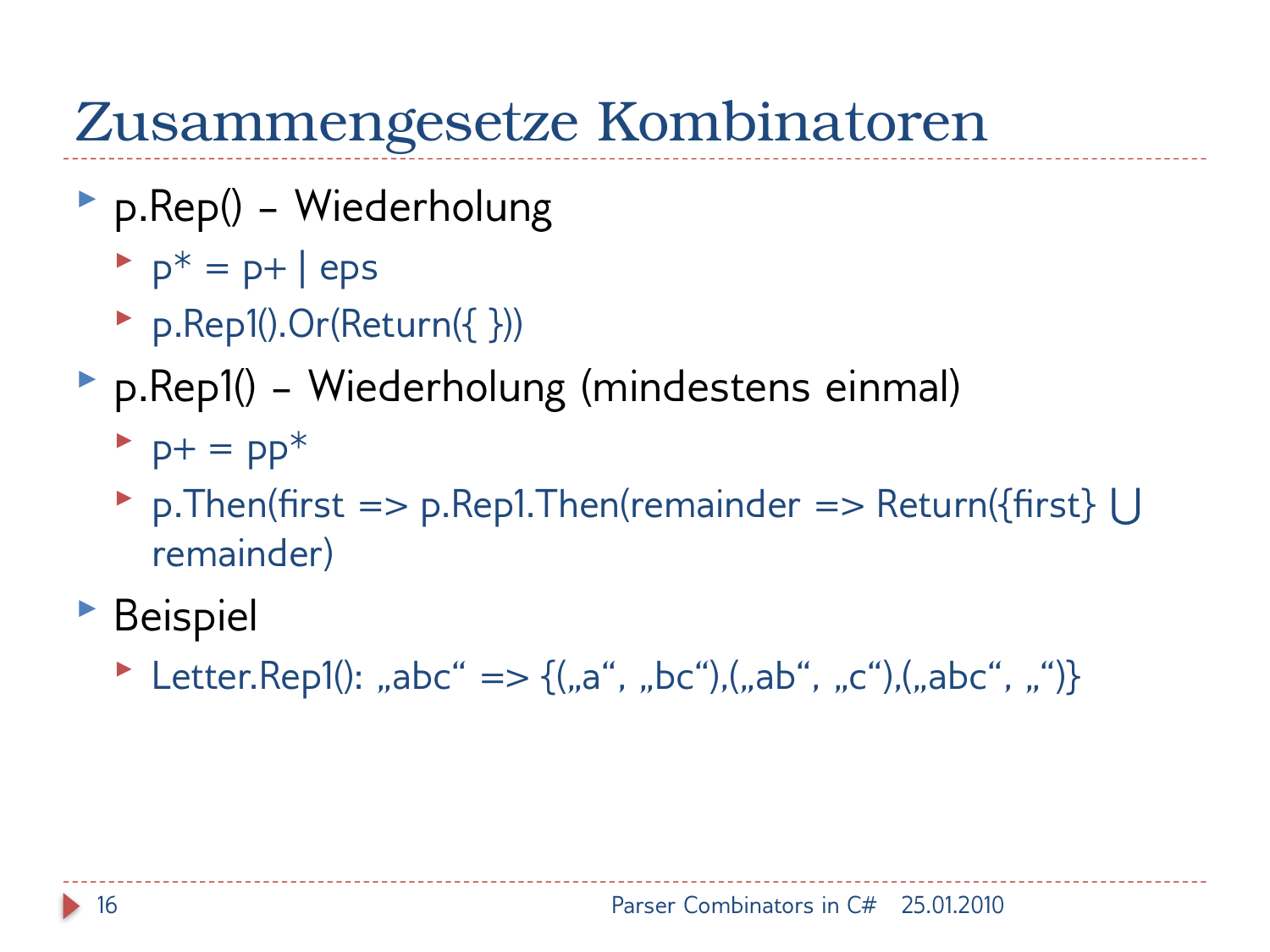

# Zusammengesetze Kombinatoren
p.Rep() – Wiederholung
p* = p+ | eps
p.Rep1().Or(Return({ }))
p.Rep1() – Wiederholung (mindestens einmal)
p+ = pp*
p.Then(first => p.Rep1.Then(remainder => Return({first} ⋃ remainder)
Beispiel
Letter.Rep1(): „abc“ => {(„a“, „bc“),(„ab“, „c“),(„abc“, „“)}
16
Parser Combinators in C#
25.01.2010